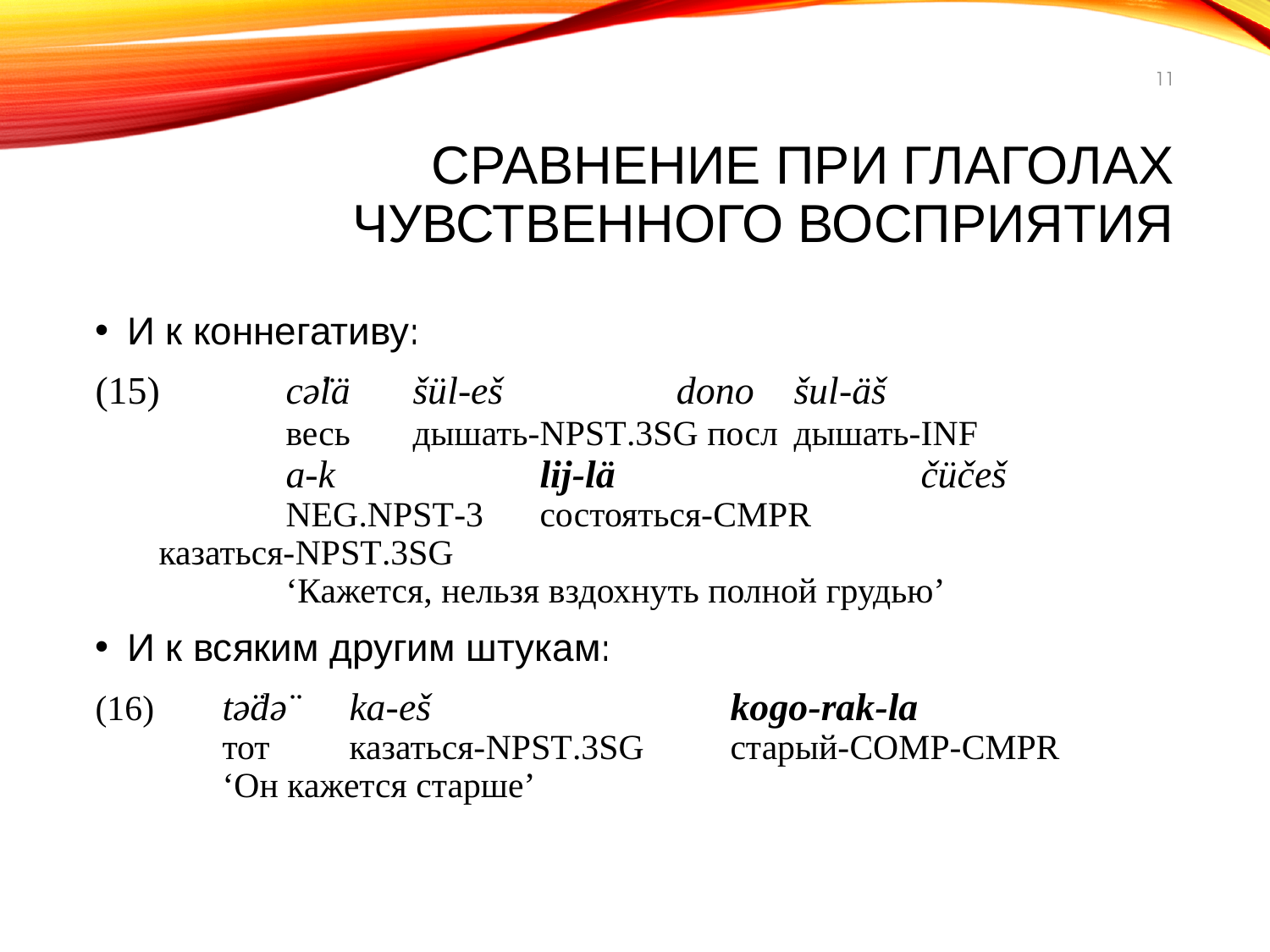

11
# Сравнение при глаголах чувственного восприятия
И к коннегативу:
 	сə̈lä 	šül-eš	 	 dono 	šul-äš
	весь 	дышать-npst.3sg посл 	дышать-inf
	a-k 		lij-lä 			čüčeš
	neg.npst-3	состояться-cmpr		казаться-npst.3sg
	‘Кажется, нельзя вздохнуть полной грудью’
И к всяким другим штукам:
(16) 	tə̈də̈ 	ka-eš 			kogo-rak-la
	тот 	казаться-npst.3sg 	старый-comp-cmpr
	‘Он кажется старше’